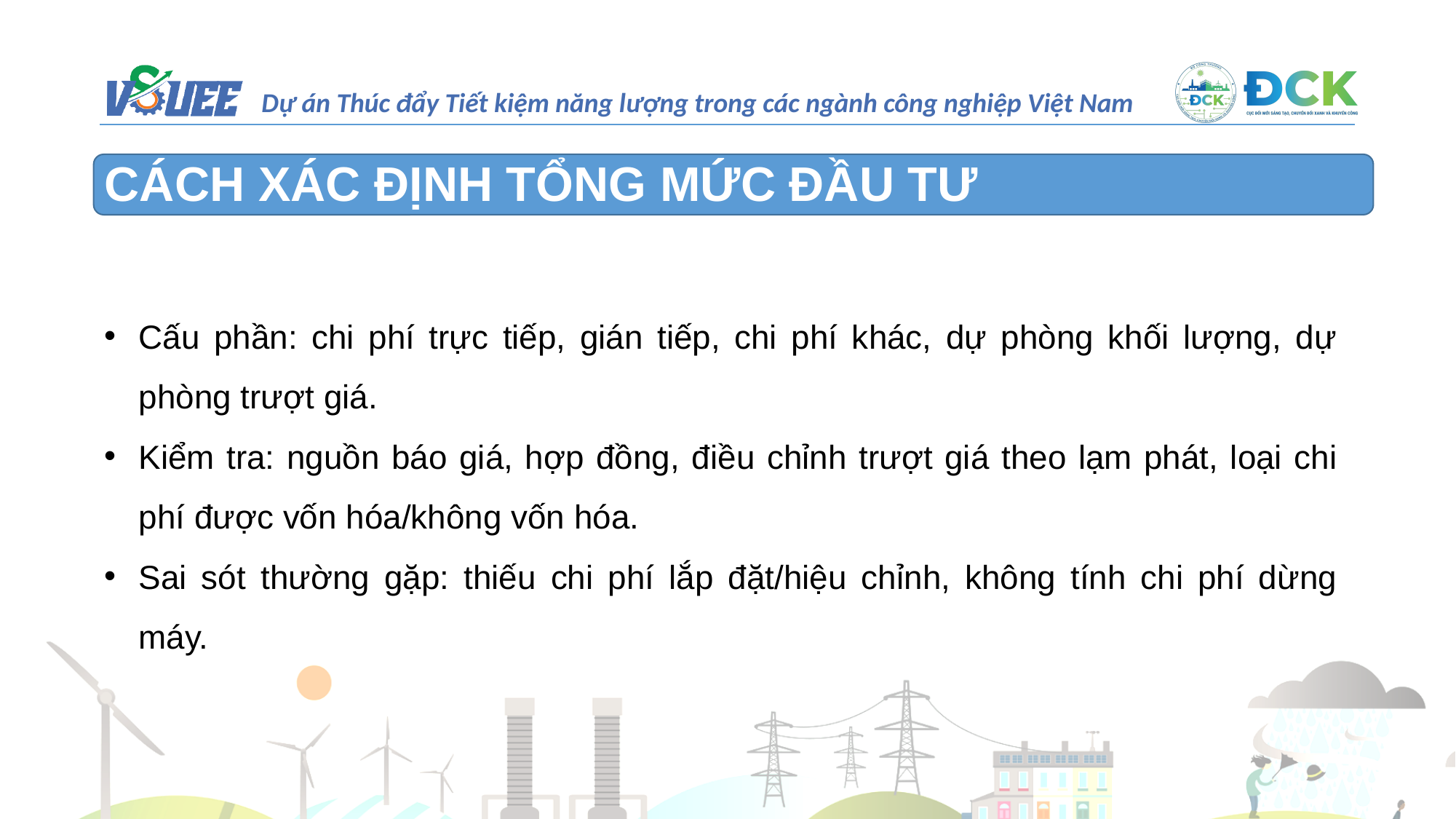

CÁCH XÁC ĐỊNH TỔNG MỨC ĐẦU TƯ
Cấu phần: chi phí trực tiếp, gián tiếp, chi phí khác, dự phòng khối lượng, dự phòng trượt giá.
Kiểm tra: nguồn báo giá, hợp đồng, điều chỉnh trượt giá theo lạm phát, loại chi phí được vốn hóa/không vốn hóa.
Sai sót thường gặp: thiếu chi phí lắp đặt/hiệu chỉnh, không tính chi phí dừng máy.